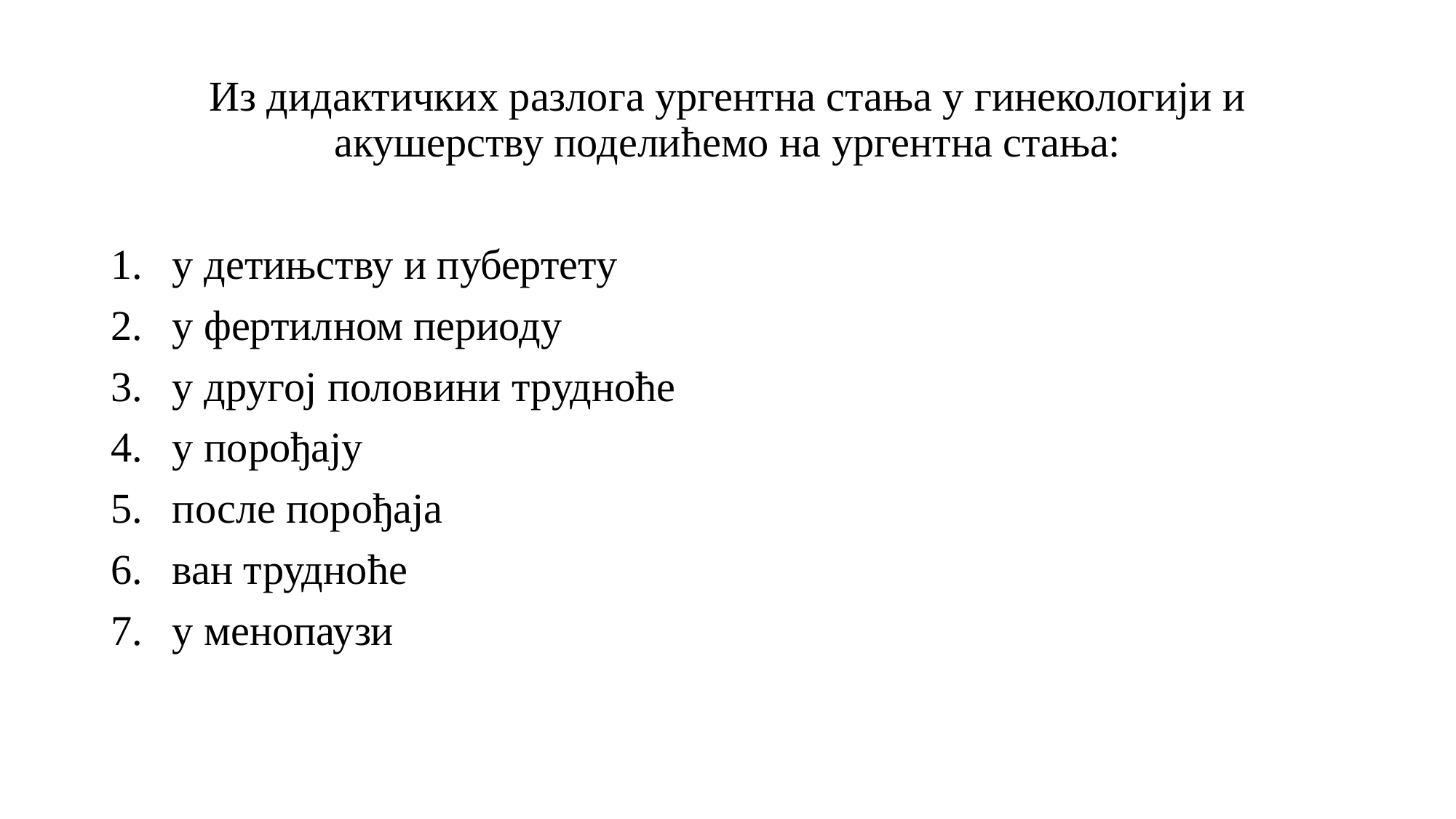

Из дидактичких разлога ургентна стања у гинекологији и акушерству поделићемо на ургентна стања:

у детињству и пубертету
у фертилном периоду
у другој половини трудноће
у порођају
после порођаја
ван трудноће
у менопаузи